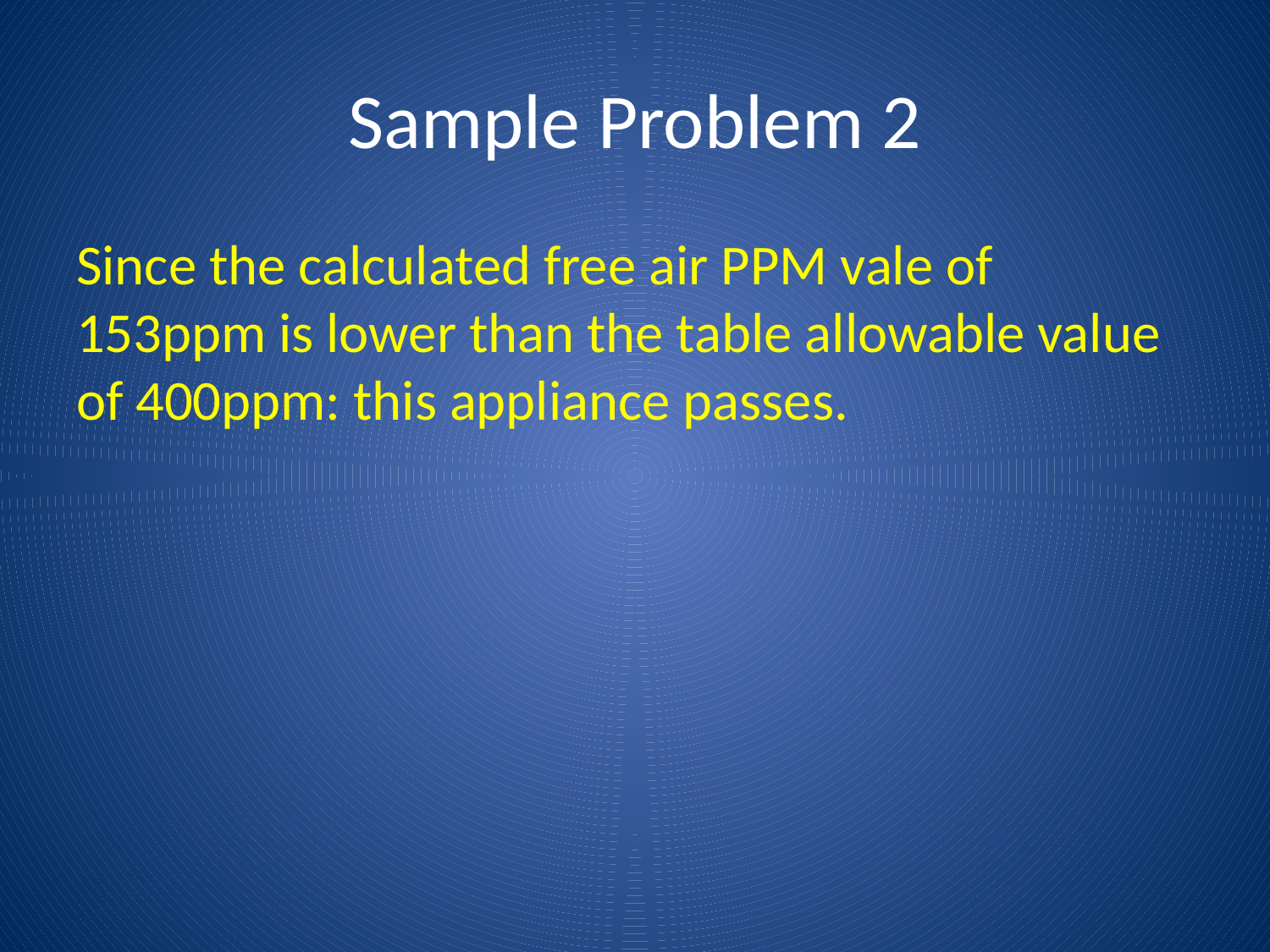

# Sample Problem 2
Since the calculated free air PPM vale of 153ppm is lower than the table allowable value of 400ppm: this appliance passes.